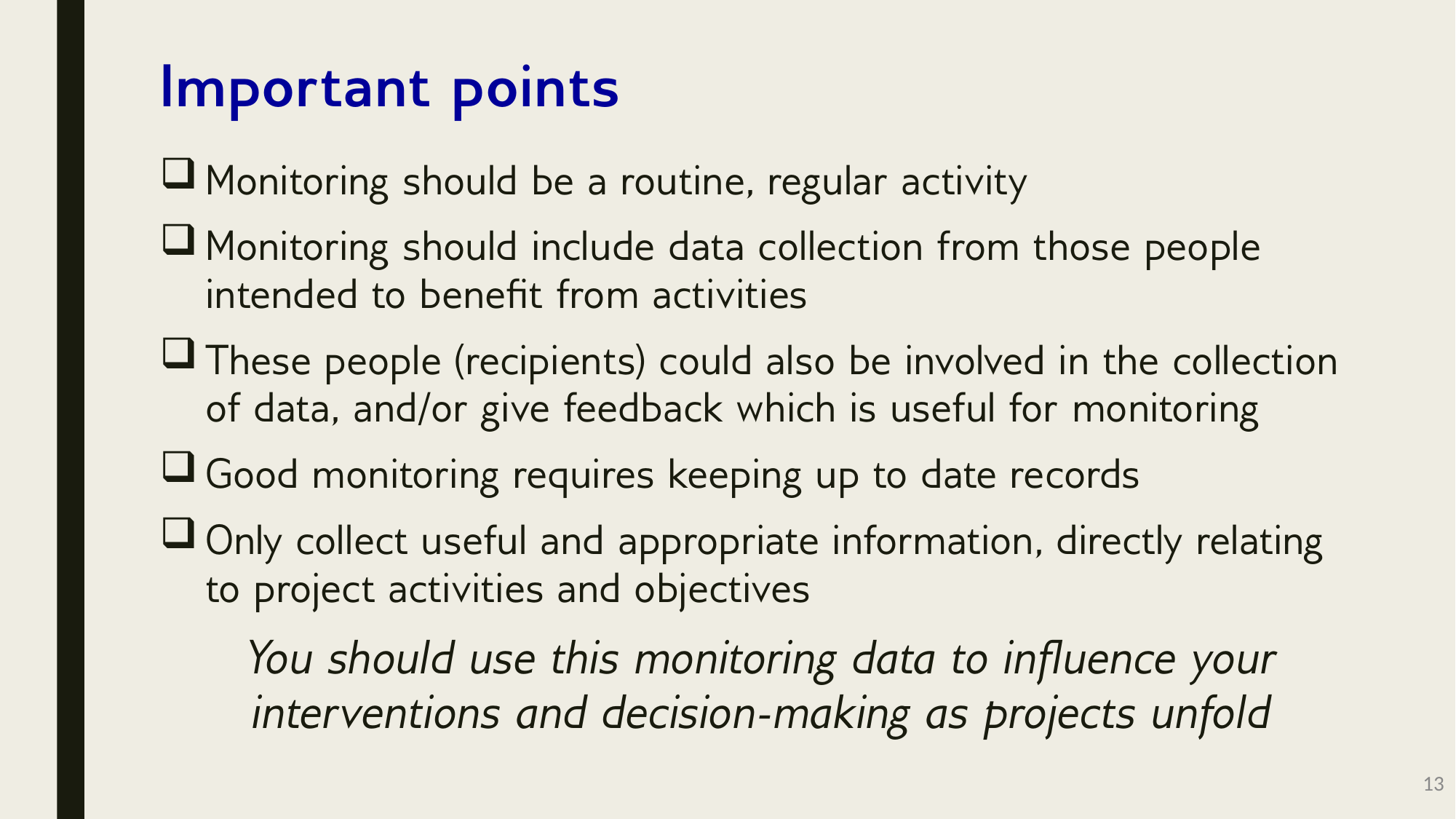

# Important points
Monitoring should be a routine, regular activity
Monitoring should include data collection from those people intended to benefit from activities
These people (recipients) could also be involved in the collection of data, and/or give feedback which is useful for monitoring
Good monitoring requires keeping up to date records
Only collect useful and appropriate information, directly relating to project activities and objectives
You should use this monitoring data to influence your interventions and decision-making as projects unfold

13